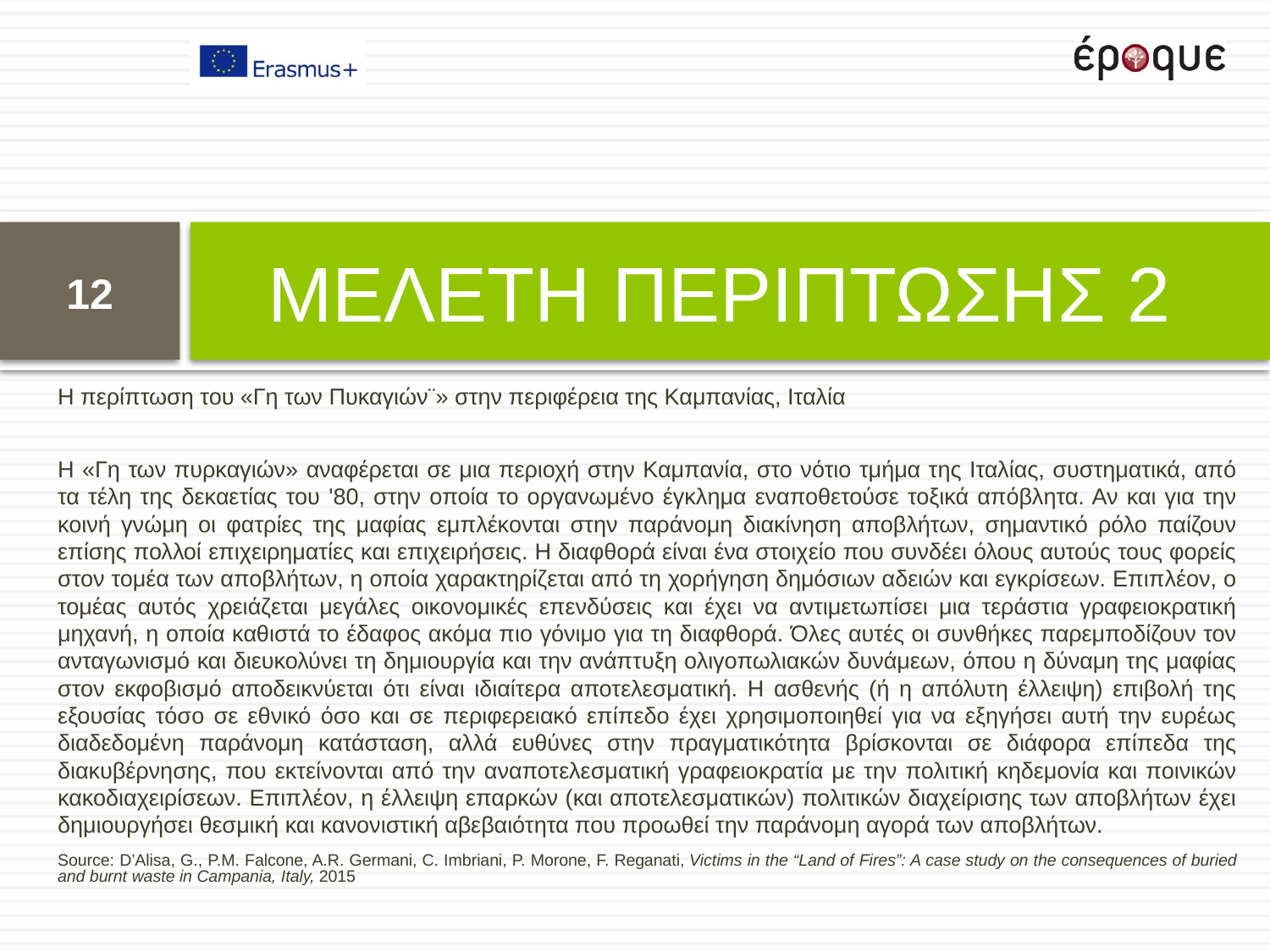

ΜΕΛΕΤΗ ΠΕΡΙΠΤΩΣΗΣ 2
12
Η περίπτωση του «Γη των Πυκαγιών¨» στην περιφέρεια της Καμπανίας, Ιταλία

Η «Γη των πυρκαγιών» αναφέρεται σε μια περιοχή στην Καμπανία, στο νότιο τμήμα της Ιταλίας, συστηματικά, από τα τέλη της δεκαετίας του '80, στην οποία το οργανωμένο έγκλημα εναποθετούσε τοξικά απόβλητα. Αν και για την κοινή γνώμη οι φατρίες της μαφίας εμπλέκονται στην παράνομη διακίνηση αποβλήτων, σημαντικό ρόλο παίζουν επίσης πολλοί επιχειρηματίες και επιχειρήσεις. Η διαφθορά είναι ένα στοιχείο που συνδέει όλους αυτούς τους φορείς στον τομέα των αποβλήτων, η οποία χαρακτηρίζεται από τη χορήγηση δημόσιων αδειών και εγκρίσεων. Επιπλέον, ο τομέας αυτός χρειάζεται μεγάλες οικονομικές επενδύσεις και έχει να αντιμετωπίσει μια τεράστια γραφειοκρατική μηχανή, η οποία καθιστά το έδαφος ακόμα πιο γόνιμο για τη διαφθορά. Όλες αυτές οι συνθήκες παρεμποδίζουν τον ανταγωνισμό και διευκολύνει τη δημιουργία και την ανάπτυξη ολιγοπωλιακών δυνάμεων, όπου η δύναμη της μαφίας στον εκφοβισμό αποδεικνύεται ότι είναι ιδιαίτερα αποτελεσματική. Η ασθενής (ή η απόλυτη έλλειψη) επιβολή της εξουσίας τόσο σε εθνικό όσο και σε περιφερειακό επίπεδο έχει χρησιμοποιηθεί για να εξηγήσει αυτή την ευρέως διαδεδομένη παράνομη κατάσταση, αλλά ευθύνες στην πραγματικότητα βρίσκονται σε διάφορα επίπεδα της διακυβέρνησης, που εκτείνονται από την αναποτελεσματική γραφειοκρατία με την πολιτική κηδεμονία και ποινικών κακοδιαχειρίσεων. Επιπλέον, η έλλειψη επαρκών (και αποτελεσματικών) πολιτικών διαχείρισης των αποβλήτων έχει δημιουργήσει θεσμική και κανονιστική αβεβαιότητα που προωθεί την παράνομη αγορά των αποβλήτων.

Source: D’Alisa, G., P.M. Falcone, A.R. Germani, C. Imbriani, P. Morone, F. Reganati, Victims in the “Land of Fires”: A case study on the consequences of buried and burnt waste in Campania, Italy, 2015